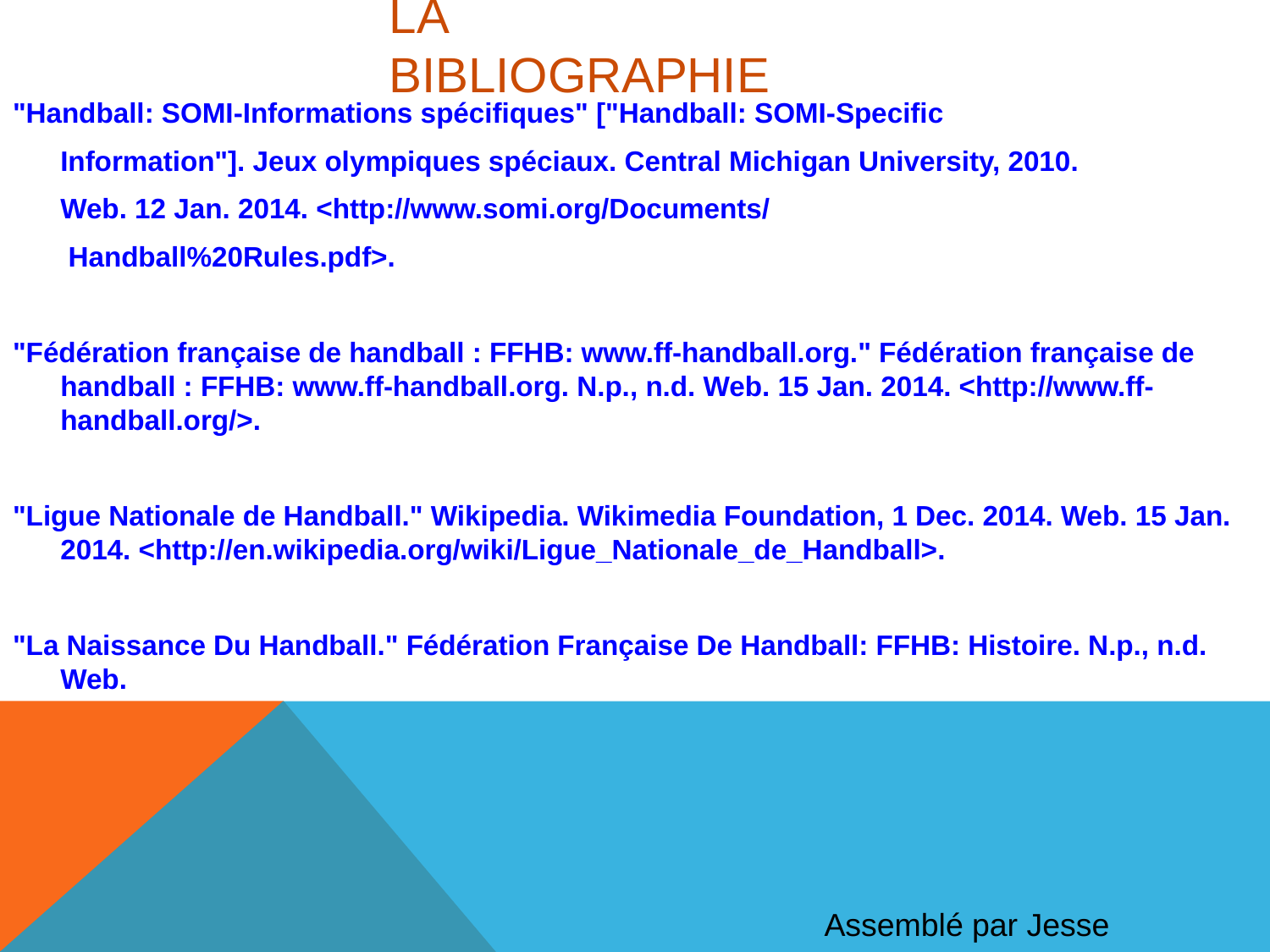

# La bibliographie
"Handball: SOMI-Informations spécifiques" ["Handball: SOMI-Specific
     	Information"]. Jeux olympiques spéciaux. Central Michigan University, 2010.
     	Web. 12 Jan. 2014. <http://www.somi.org/Documents/
    	 Handball%20Rules.pdf>.

"Fédération française de handball : FFHB: www.ff-handball.org." Fédération française de handball : FFHB: www.ff-handball.org. N.p., n.d. Web. 15 Jan. 2014. <http://www.ff-handball.org/>.

"Ligue Nationale de Handball." Wikipedia. Wikimedia Foundation, 1 Dec. 2014. Web. 15 Jan. 2014. <http://en.wikipedia.org/wiki/Ligue_Nationale_de_Handball>.

"La Naissance Du Handball." Fédération Française De Handball: FFHB: Histoire. N.p., n.d. Web.
Assemblé par Jesse McBrearty